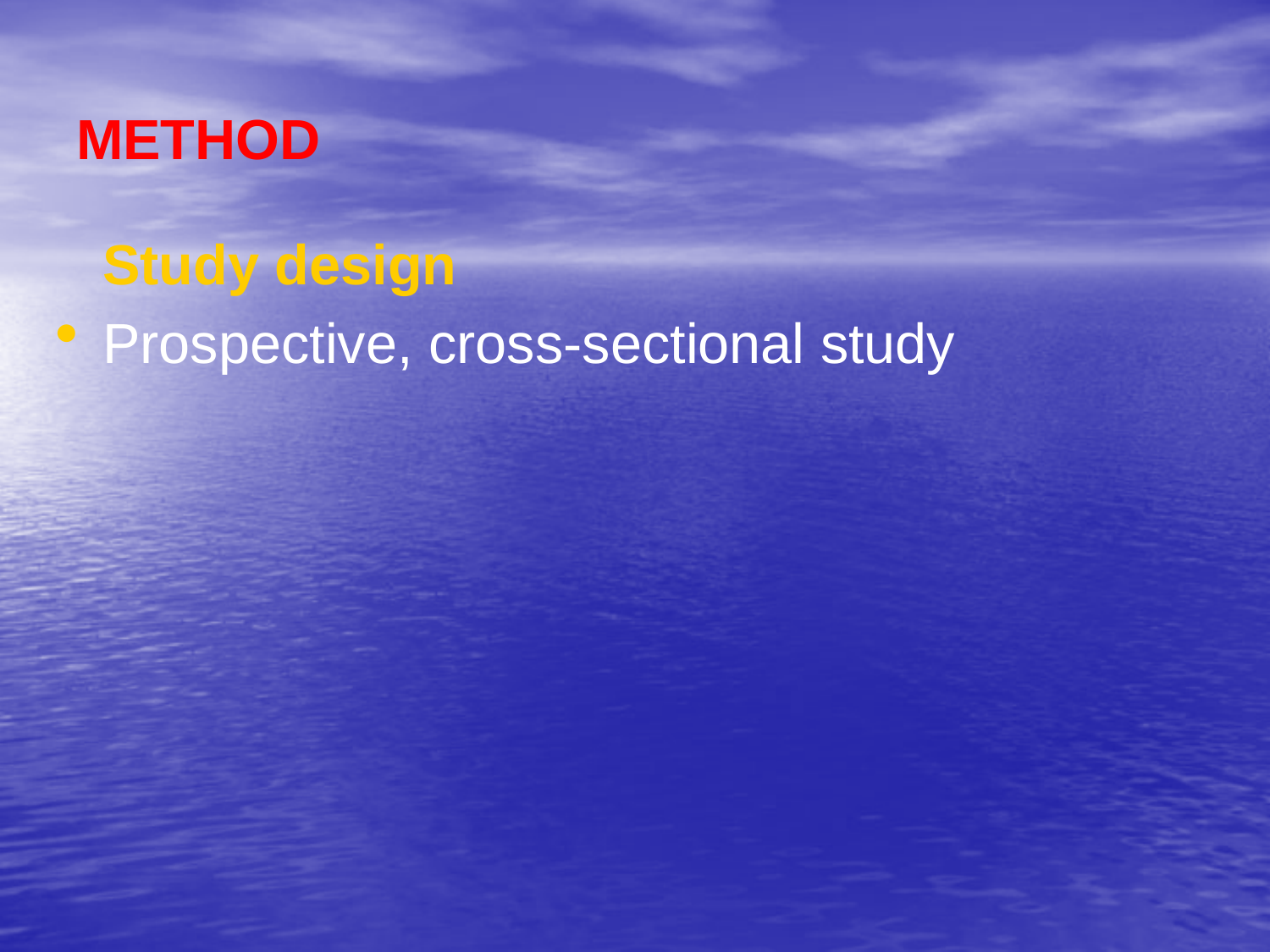

# METHOD
	Study design
Prospective, cross-sectional study